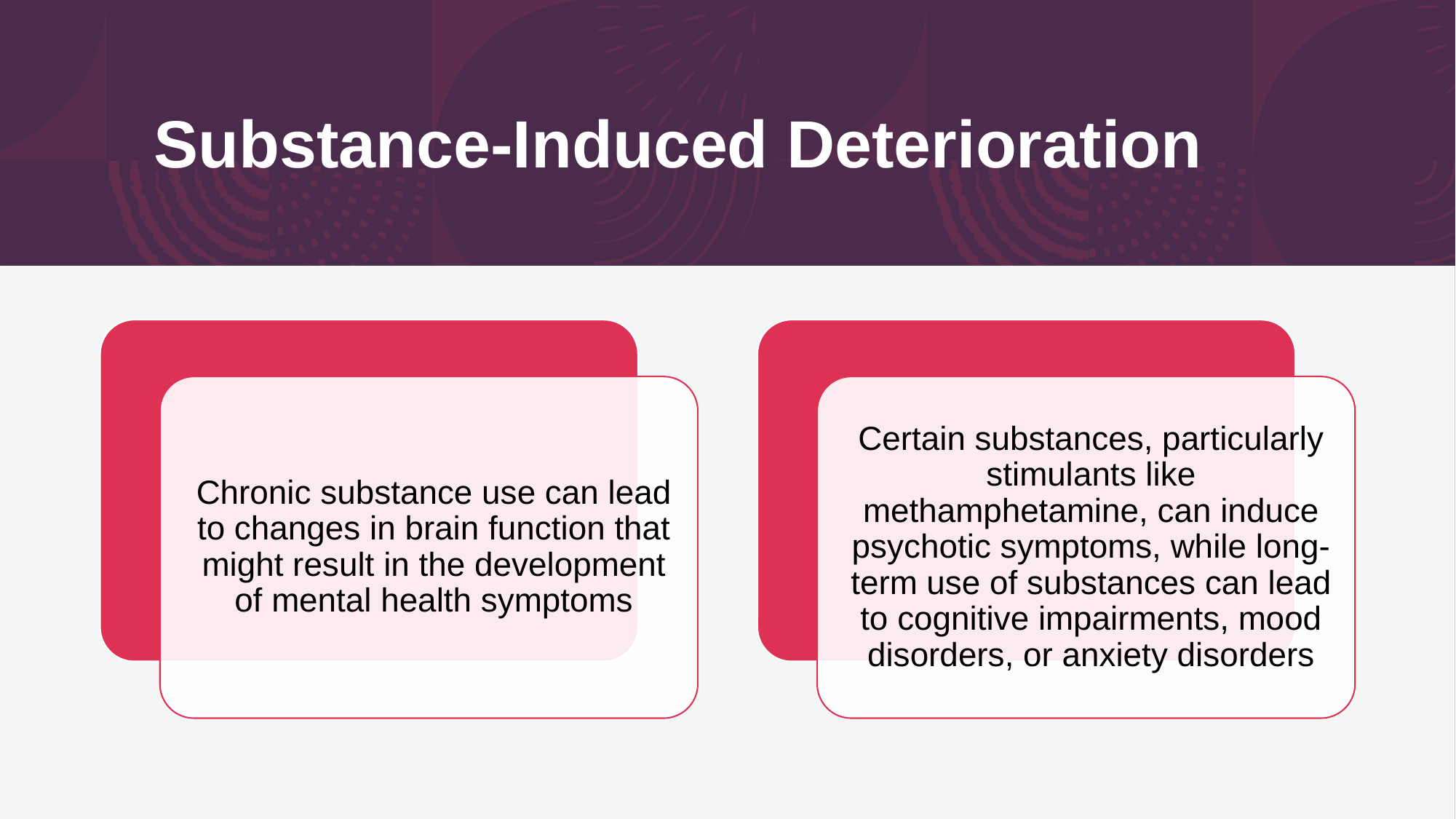

# Substance-Induced Deterioration
Chronic substance use can lead to changes in brain function that might result in the development of mental health symptoms
Certain substances, particularly stimulants like methamphetamine, can induce psychotic symptoms, while long-term use of substances can lead to cognitive impairments, mood disorders, or anxiety disorders